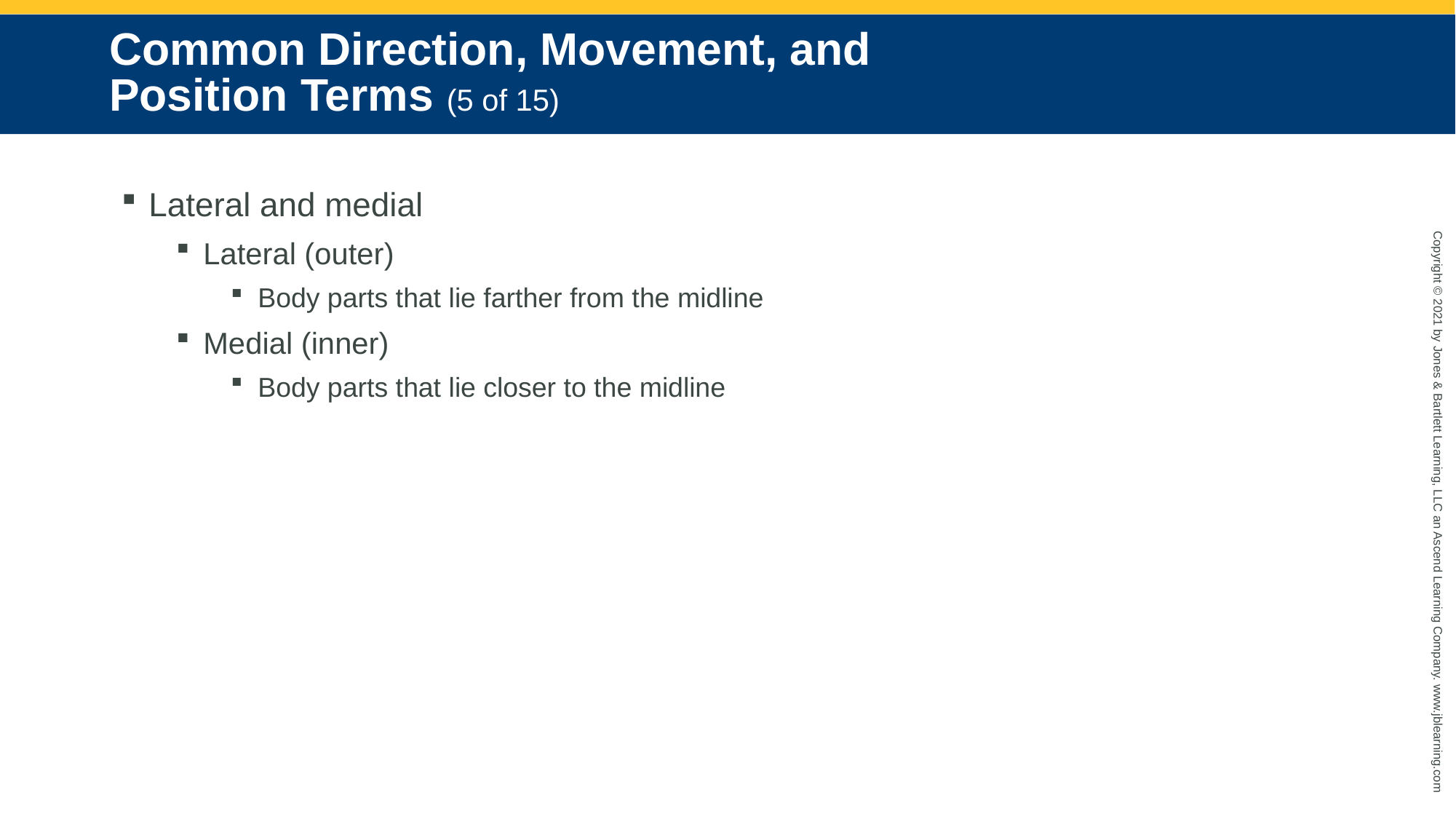

# Common Direction, Movement, and Position Terms (5 of 15)
Lateral and medial
Lateral (outer)
Body parts that lie farther from the midline
Medial (inner)
Body parts that lie closer to the midline